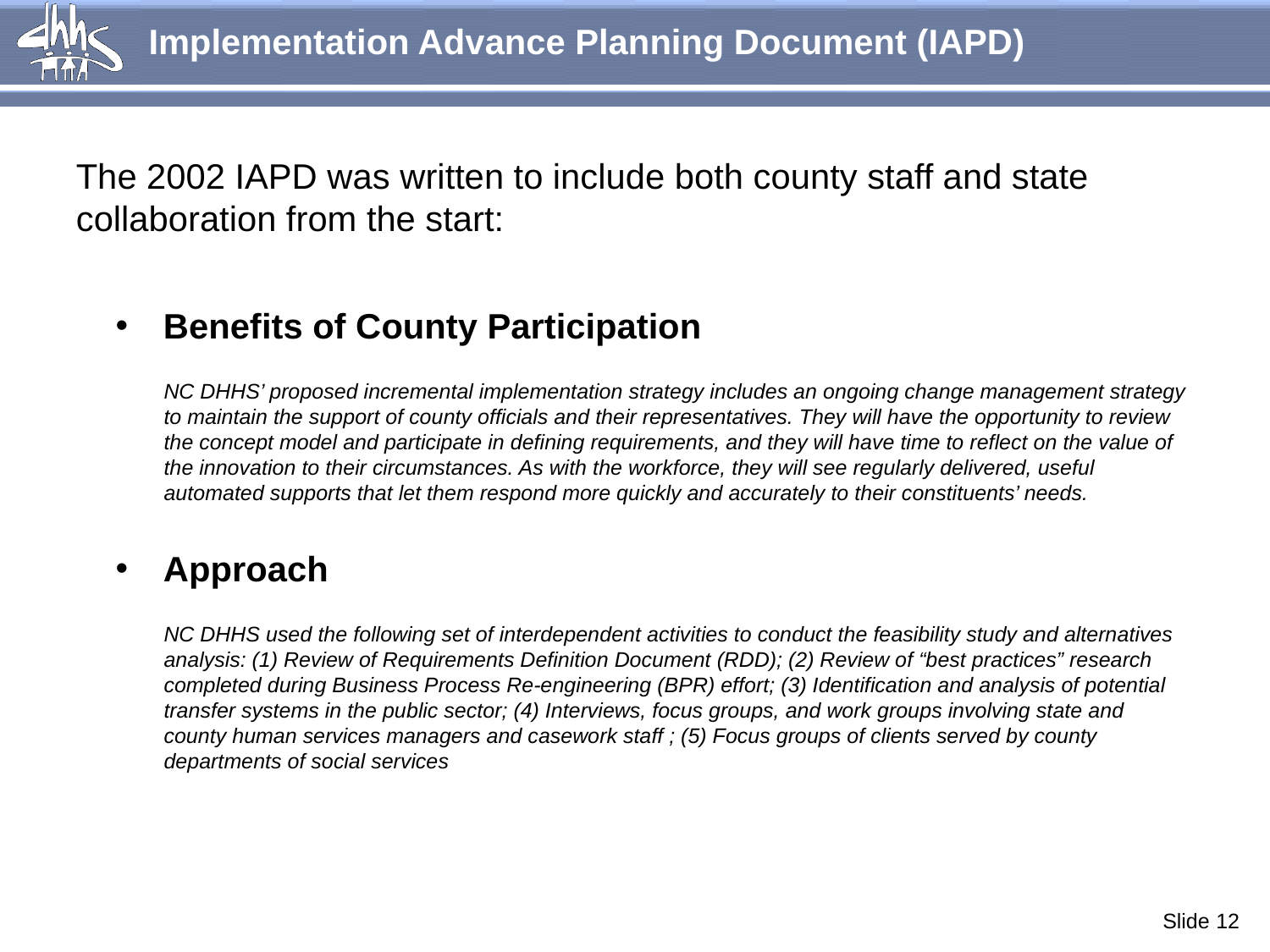

Implementation Advance Planning Document (IAPD)
The 2002 IAPD was written to include both county staff and state collaboration from the start:
Benefits of County Participation
NC DHHS’ proposed incremental implementation strategy includes an ongoing change management strategy to maintain the support of county officials and their representatives. They will have the opportunity to review the concept model and participate in defining requirements, and they will have time to reflect on the value of the innovation to their circumstances. As with the workforce, they will see regularly delivered, useful automated supports that let them respond more quickly and accurately to their constituents’ needs.
Approach
NC DHHS used the following set of interdependent activities to conduct the feasibility study and alternatives analysis: (1) Review of Requirements Definition Document (RDD); (2) Review of “best practices” research completed during Business Process Re-engineering (BPR) effort; (3) Identification and analysis of potential transfer systems in the public sector; (4) Interviews, focus groups, and work groups involving state and county human services managers and casework staff ; (5) Focus groups of clients served by county departments of social services